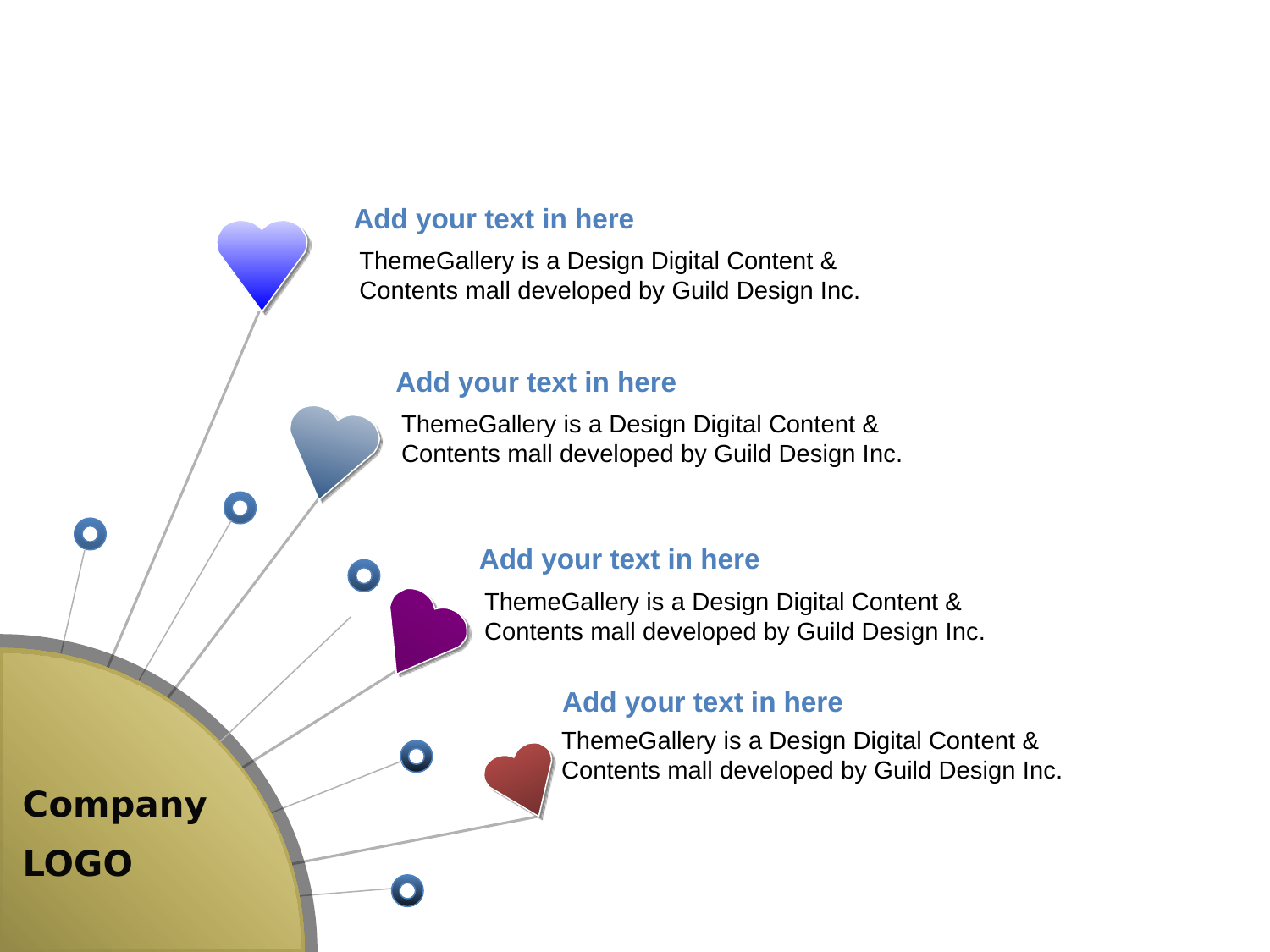

Add your text in here

ThemeGallery is a Design Digital Content & Contents mall developed by Guild Design Inc.

 Add your text in here
ThemeGallery is a Design Digital Content & Contents mall developed by Guild Design Inc.

 Add your text in here

ThemeGallery is a Design Digital Content & Contents mall developed by Guild Design Inc.

Company
LOGO

 Add your text in here
ThemeGallery is a Design Digital Content & Contents mall developed by Guild Design Inc.